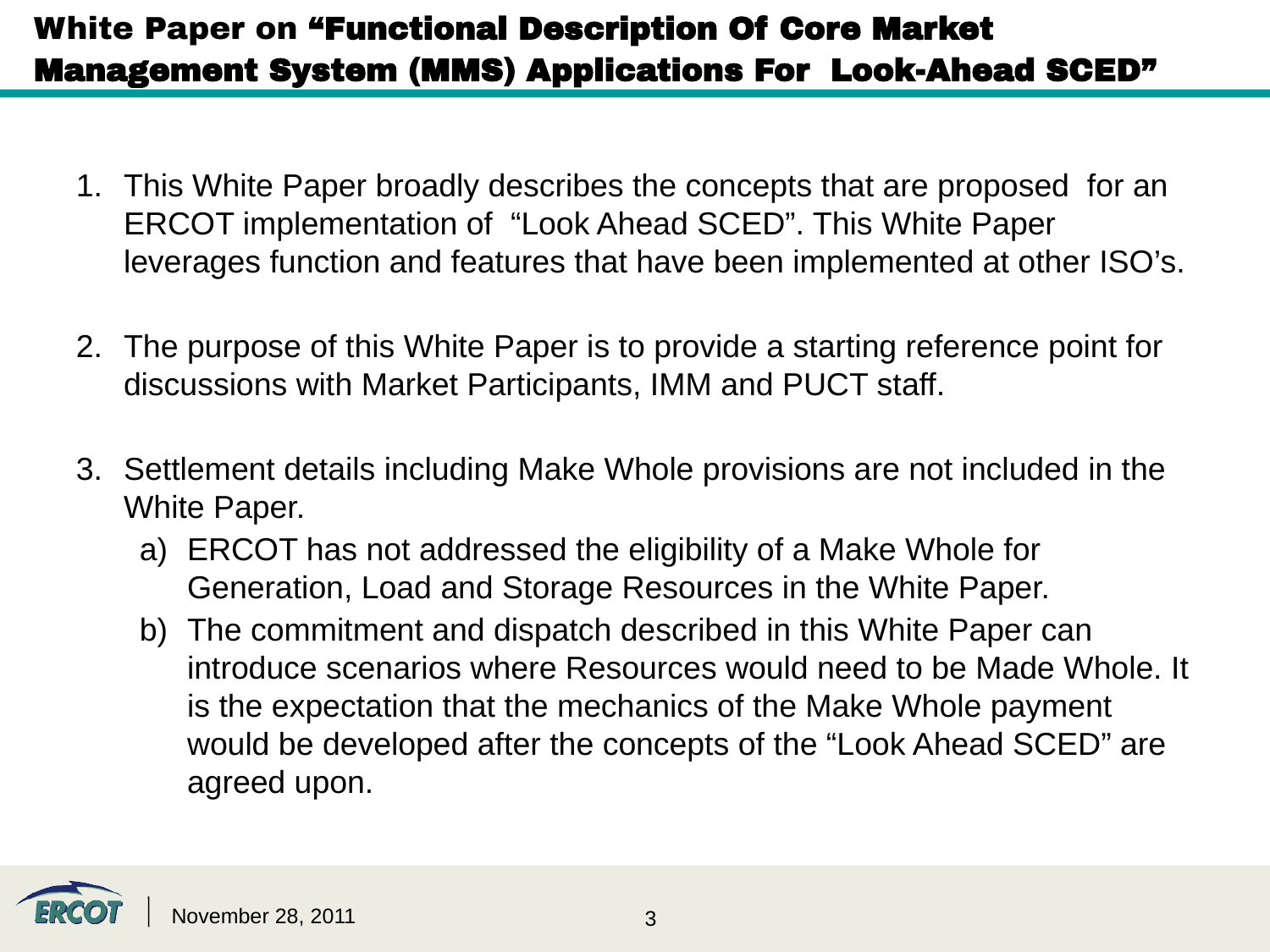

# White Paper on “Functional Description Of Core Market Management System (MMS) Applications For  Look-Ahead SCED”

This White Paper broadly describes the concepts that are proposed  for an ERCOT implementation of  “Look Ahead SCED”. This White Paper leverages function and features that have been implemented at other ISO’s.

The purpose of this White Paper is to provide a starting reference point for discussions with Market Participants, IMM and PUCT staff.

Settlement details including Make Whole provisions are not included in the White Paper.
ERCOT has not addressed the eligibility of a Make Whole for Generation, Load and Storage Resources in the White Paper.
The commitment and dispatch described in this White Paper can introduce scenarios where Resources would need to be Made Whole. It is the expectation that the mechanics of the Make Whole payment would be developed after the concepts of the “Look Ahead SCED” are agreed upon.

November 28, 2011